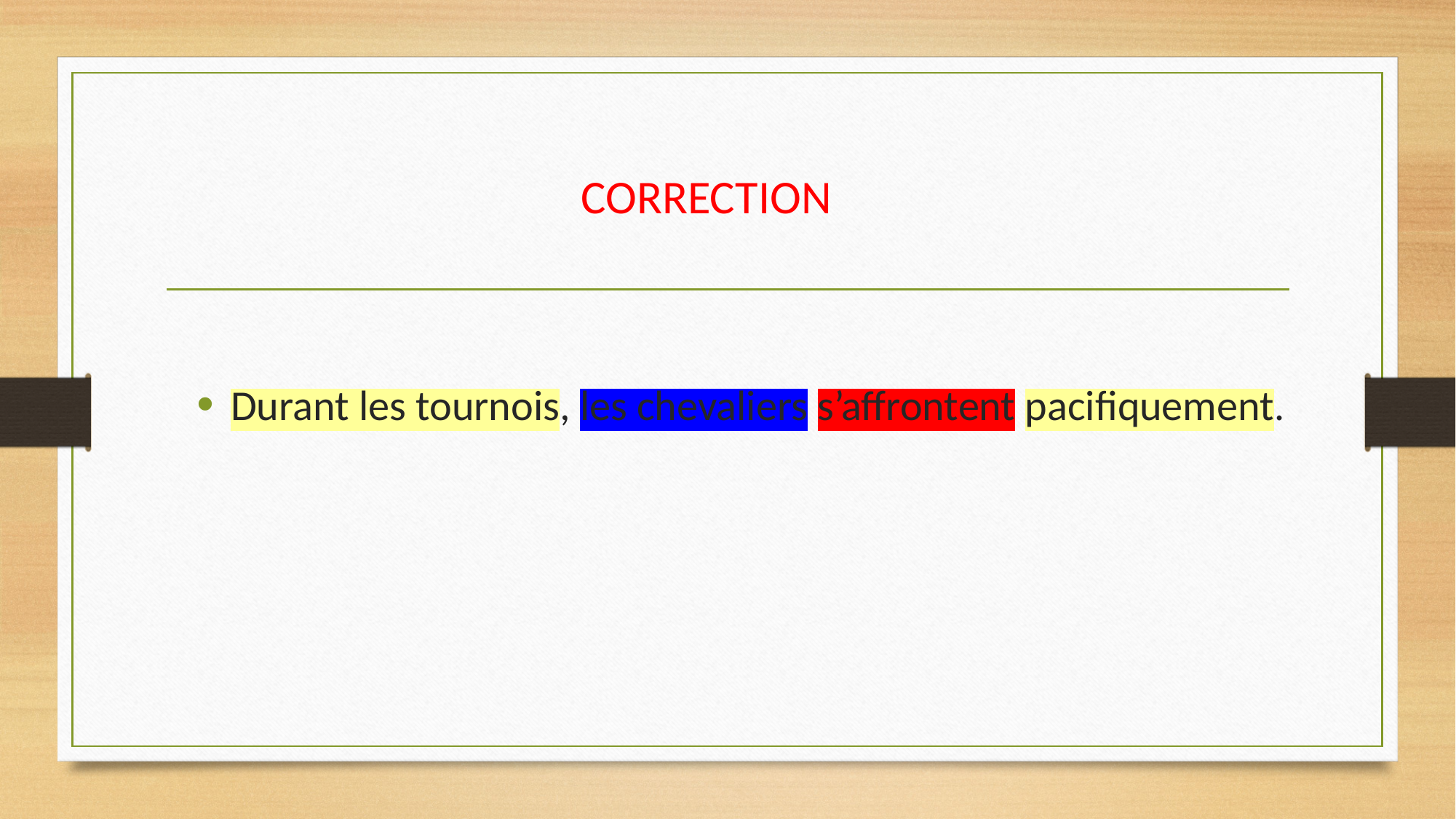

# CORRECTION

Durant les tournois, les chevaliers s’affrontent pacifiquement.